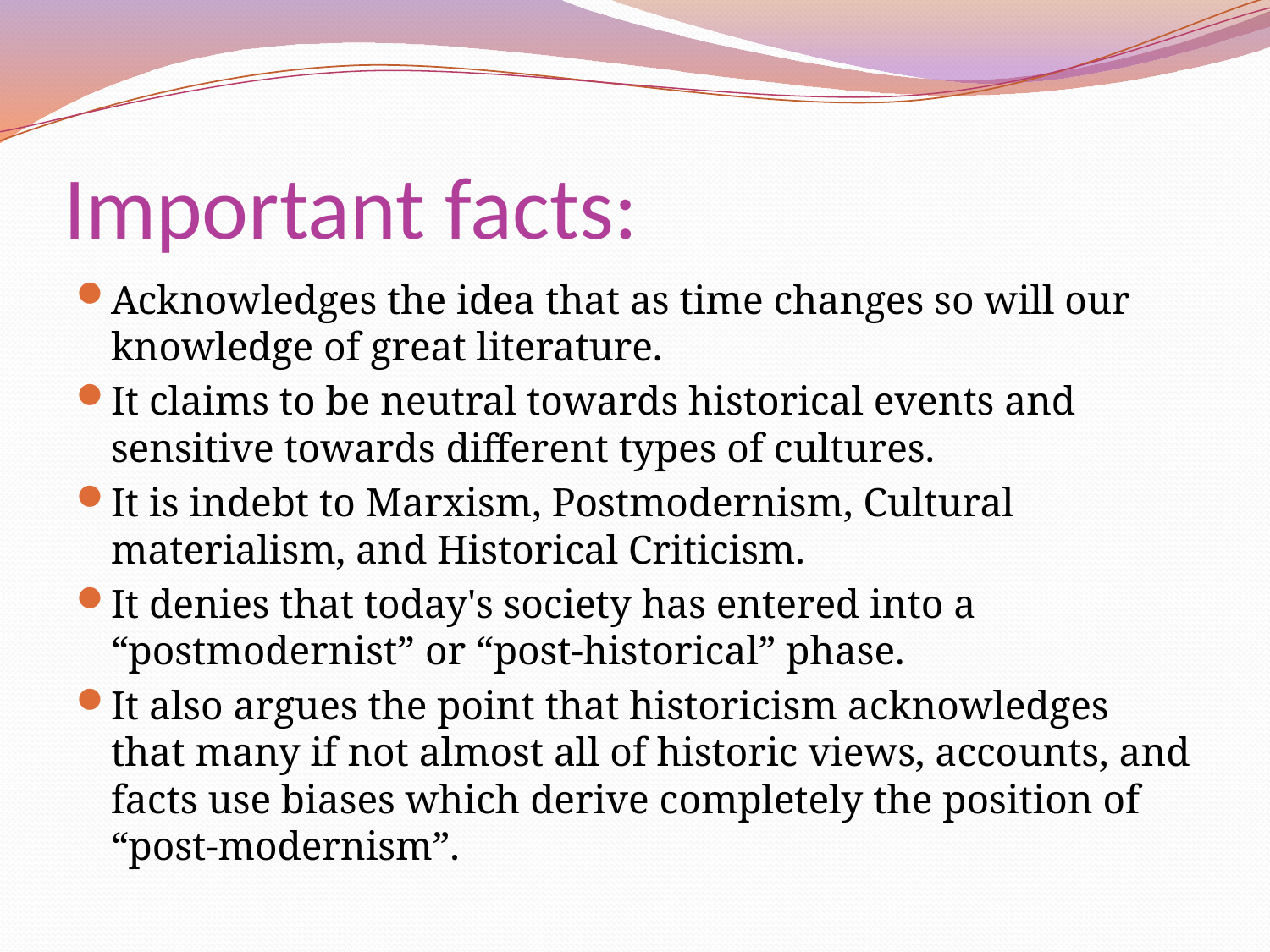

# Important facts:
Acknowledges the idea that as time changes so will our knowledge of great literature.
It claims to be neutral towards historical events and sensitive towards different types of cultures.
It is indebt to Marxism, Postmodernism, Cultural materialism, and Historical Criticism.
It denies that today's society has entered into a “postmodernist” or “post-historical” phase.
It also argues the point that historicism acknowledges that many if not almost all of historic views, accounts, and facts use biases which derive completely the position of “post-modernism”.